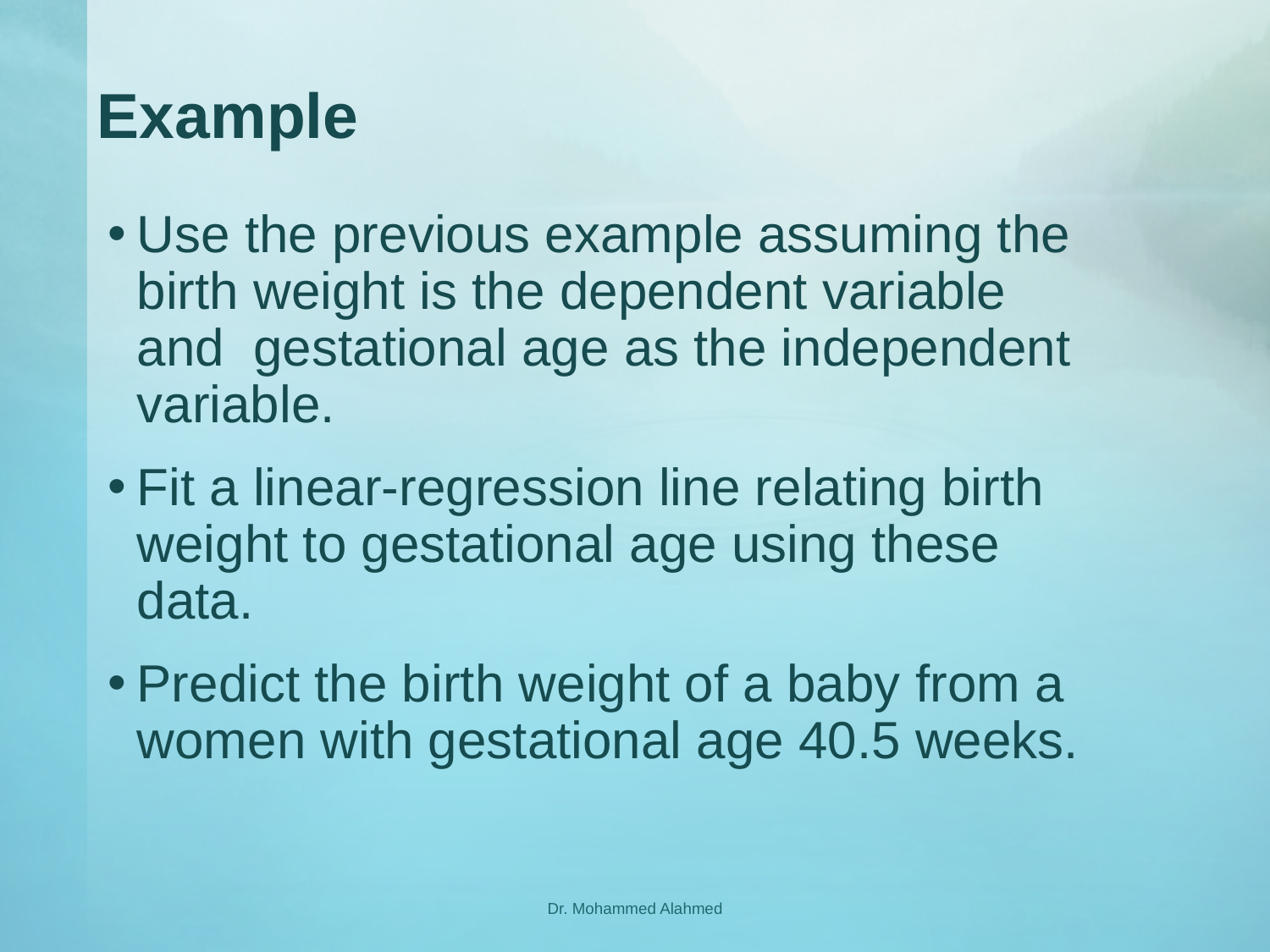

# Example
Use the previous example assuming the birth weight is the dependent variable and  gestational age as the independent variable.
Fit a linear-regression line relating birth weight to gestational age using these data.
Predict the birth weight of a baby from a women with gestational age 40.5 weeks.

Dr. Mohammed Alahmed